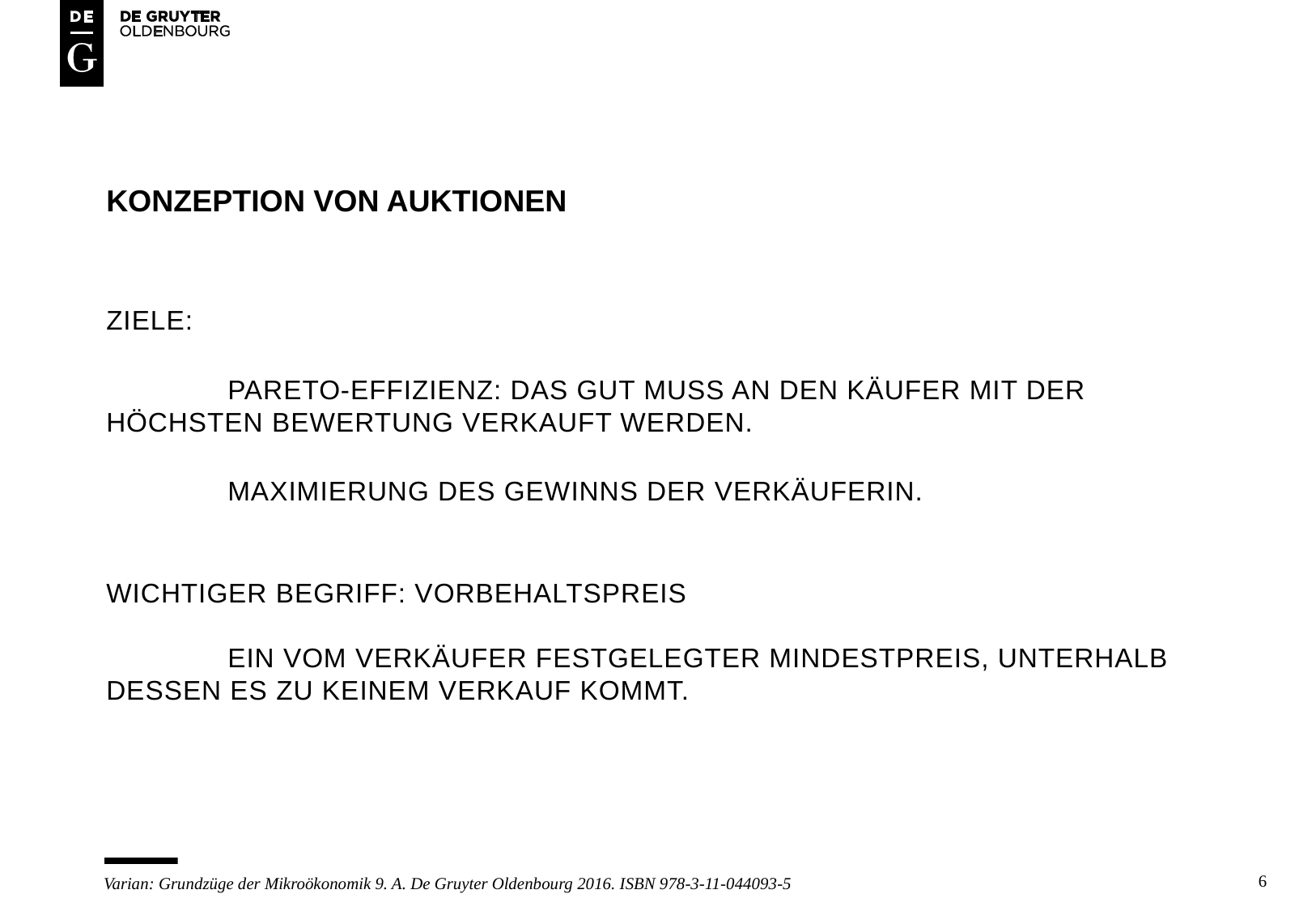

# Konzeption von auktionen

Ziele:
	pareto-effizienz: das gut muss an den käufer mit der 	höchsten bewertung verkauft werden.
	maximierung des gewinns der verkäuferin.
Wichtiger begriff: vorbehaltspreis
	ein vom verkäufer festgelegter mindestpreis, unterhalb 	dessen es zu keinem verkauf kommt.

6
Varian: Grundzüge der Mikroökonomik 9. A. De Gruyter Oldenbourg 2016. ISBN 978-3-11-044093-5